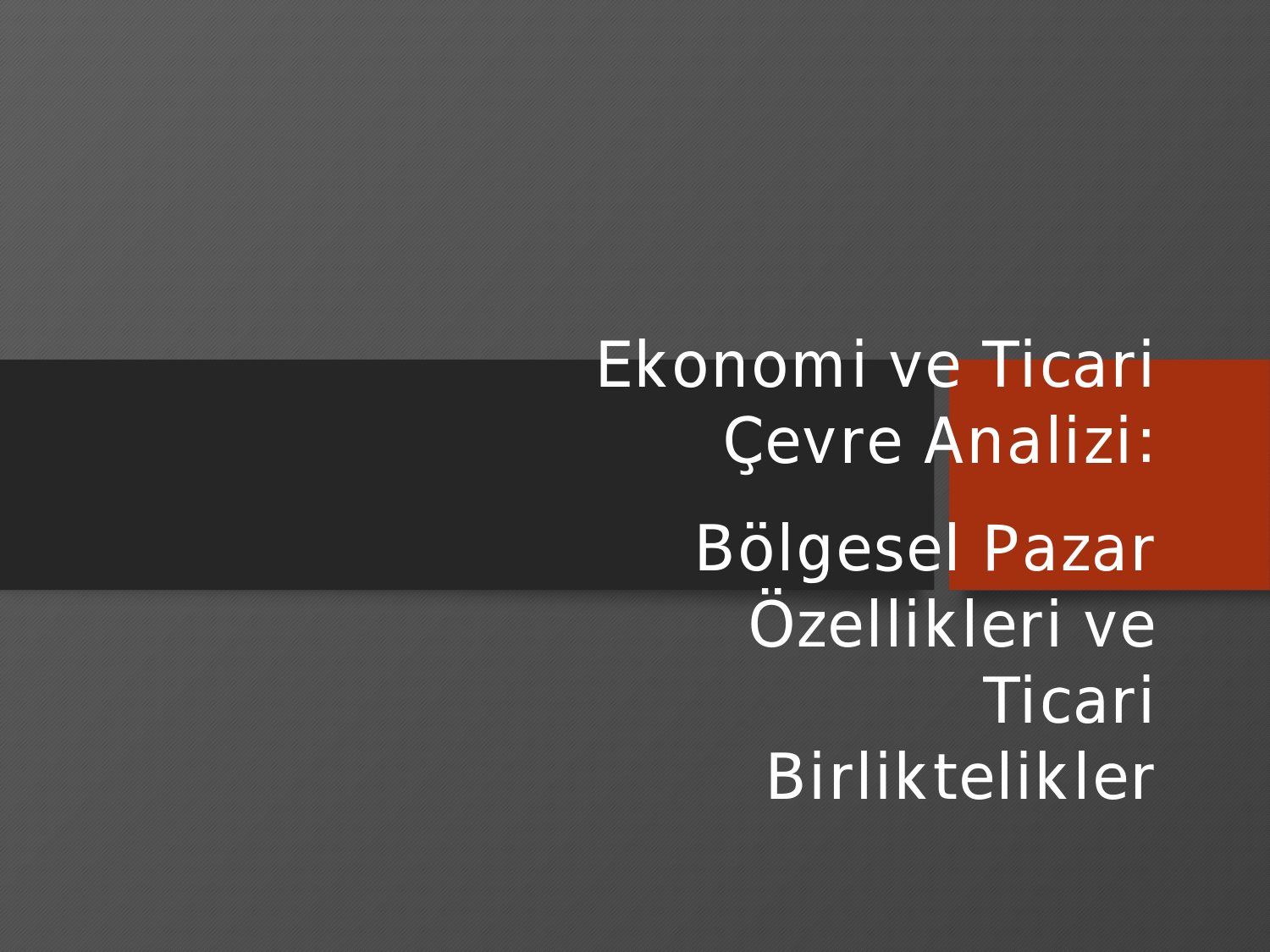

Ekonomi ve Ticari Çevre Analizi:
Bölgesel Pazar Özellikleri ve Ticari Birliktelikler